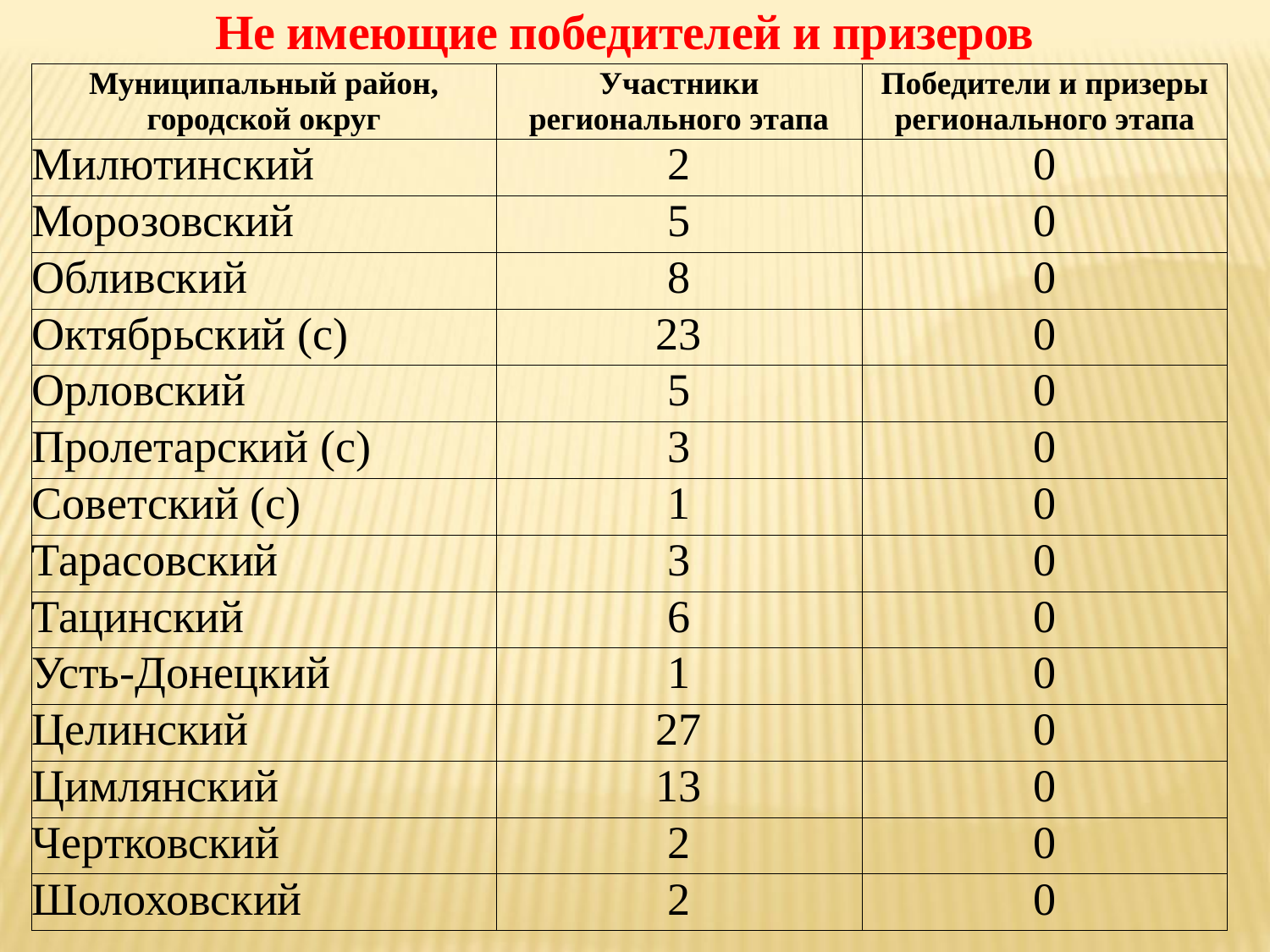

Не имеющие победителей и призеров
| Муниципальный район, городской округ | Участники регионального этапа | Победители и призеры регионального этапа |
| --- | --- | --- |
| Милютинский | 2 | 0 |
| Морозовский | 5 | 0 |
| Обливский | 8 | 0 |
| Октябрьский (с) | 23 | 0 |
| Орловский | 5 | 0 |
| Пролетарский (с) | 3 | 0 |
| Советский (с) | 1 | 0 |
| Тарасовский | 3 | 0 |
| Тацинский | 6 | 0 |
| Усть-Донецкий | 1 | 0 |
| Целинский | 27 | 0 |
| Цимлянский | 13 | 0 |
| Чертковский | 2 | 0 |
| Шолоховский | 2 | 0 |